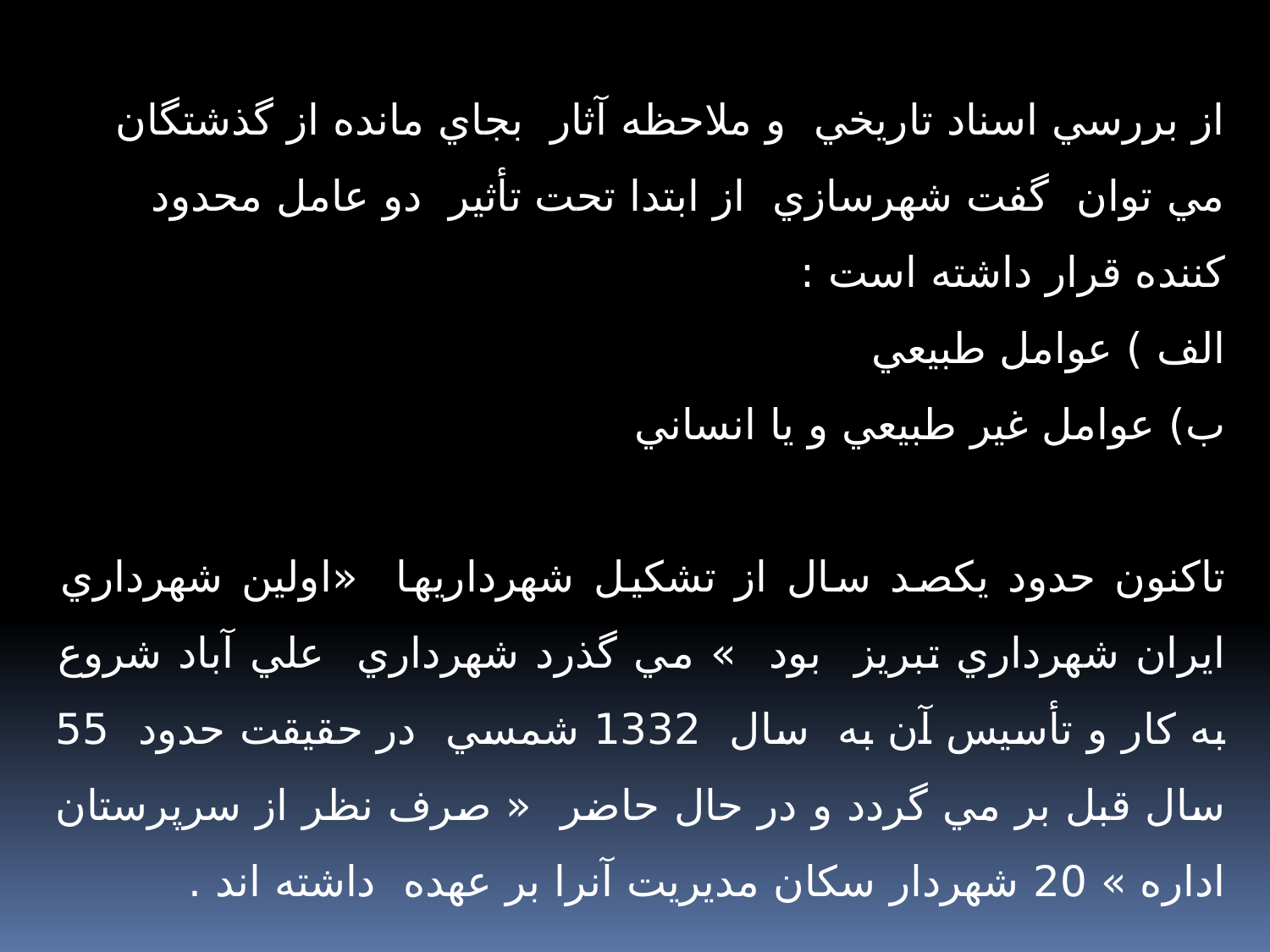

از بررسي اسناد تاريخي  و ملاحظه آثار  بجاي مانده از گذشتگان مي توان  گفت شهرسازي  از ابتدا تحت تأثير  دو عامل محدود كننده قرار داشته است :‌
الف ) عوامل طبيعي
ب) عوامل غير طبيعي و يا انساني

تاكنون حدود يكصد سال از تشكيل شهرداريها  «‌اولين شهرداري ايران شهرداري تبريز  بود  »‌ مي گذرد شهرداري  علي آباد شروع به كار و تأسيس آن به  سال  1332 شمسي  در حقيقت حدود  55 سال قبل بر مي گردد و در حال حاضر  « صرف نظر از سرپرستان اداره »‌ 20 شهردار سكان مديريت آنرا بر عهده  داشته اند .